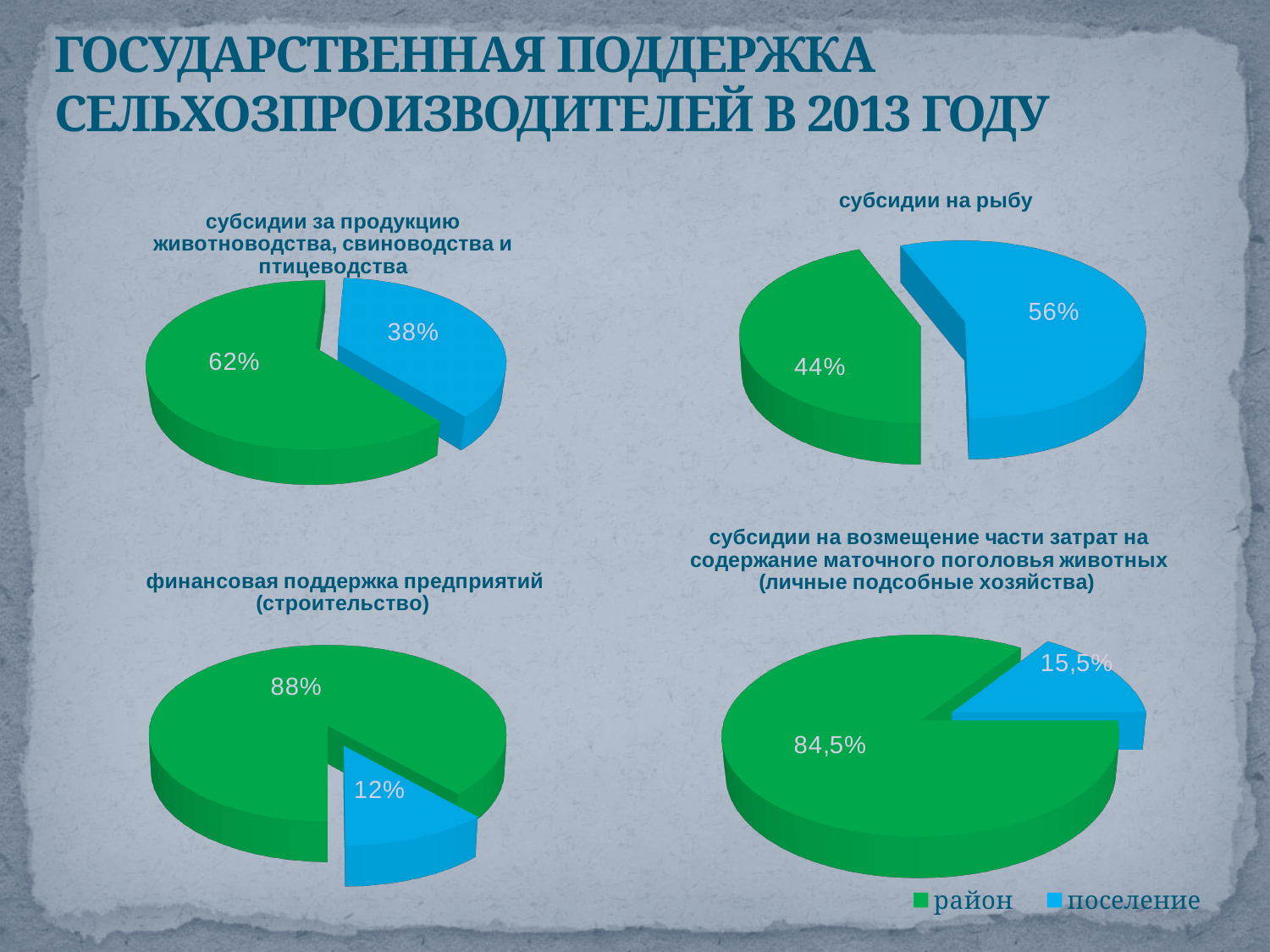

# Государственная поддержка сельхозпроизводителей в 2013 году

[unsupported chart]

[unsupported chart]

[unsupported chart]

[unsupported chart]